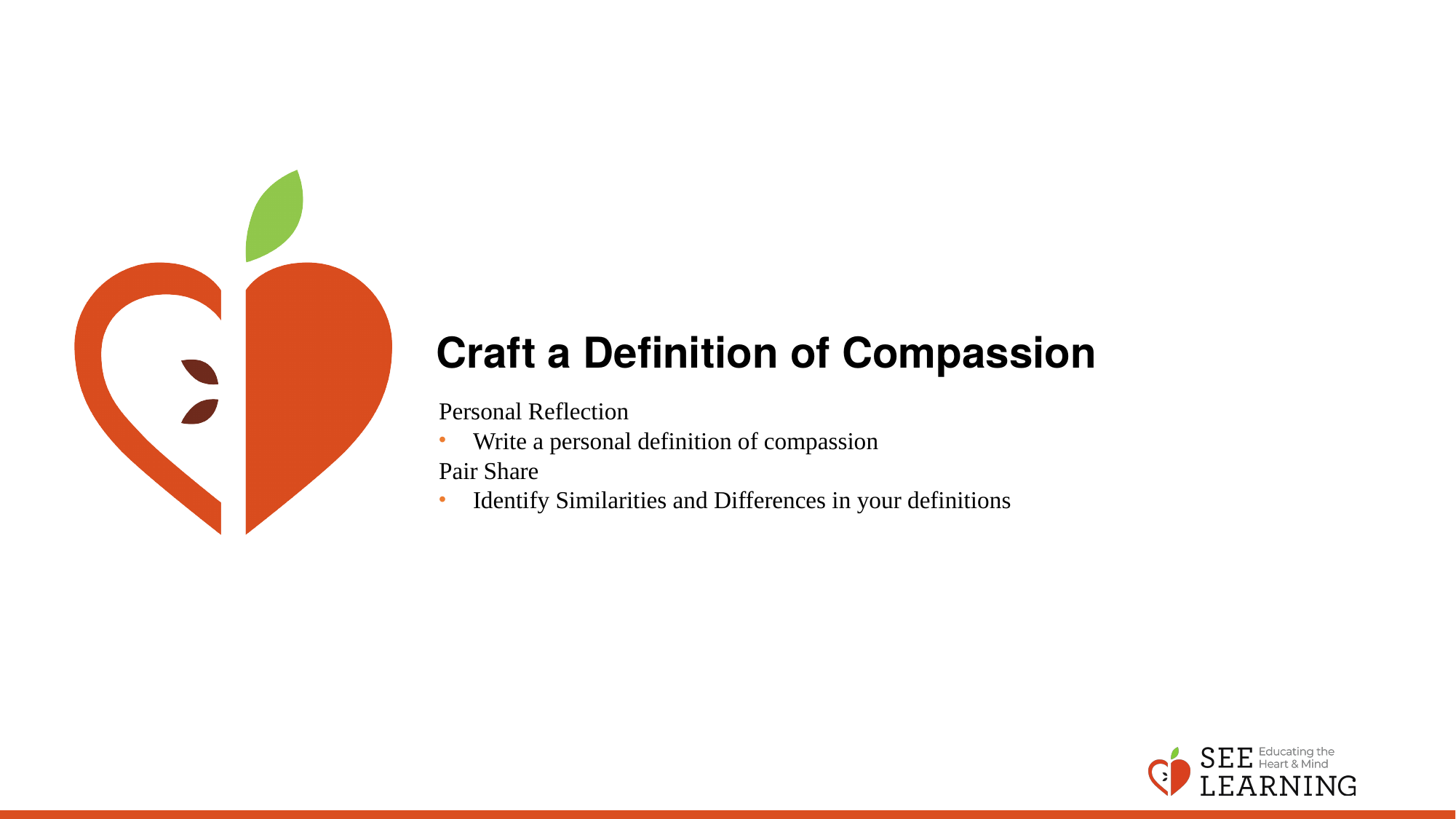

# Craft a Definition of Compassion
Personal Reflection
Write a personal definition of compassion
Pair Share
Identify Similarities and Differences in your definitions